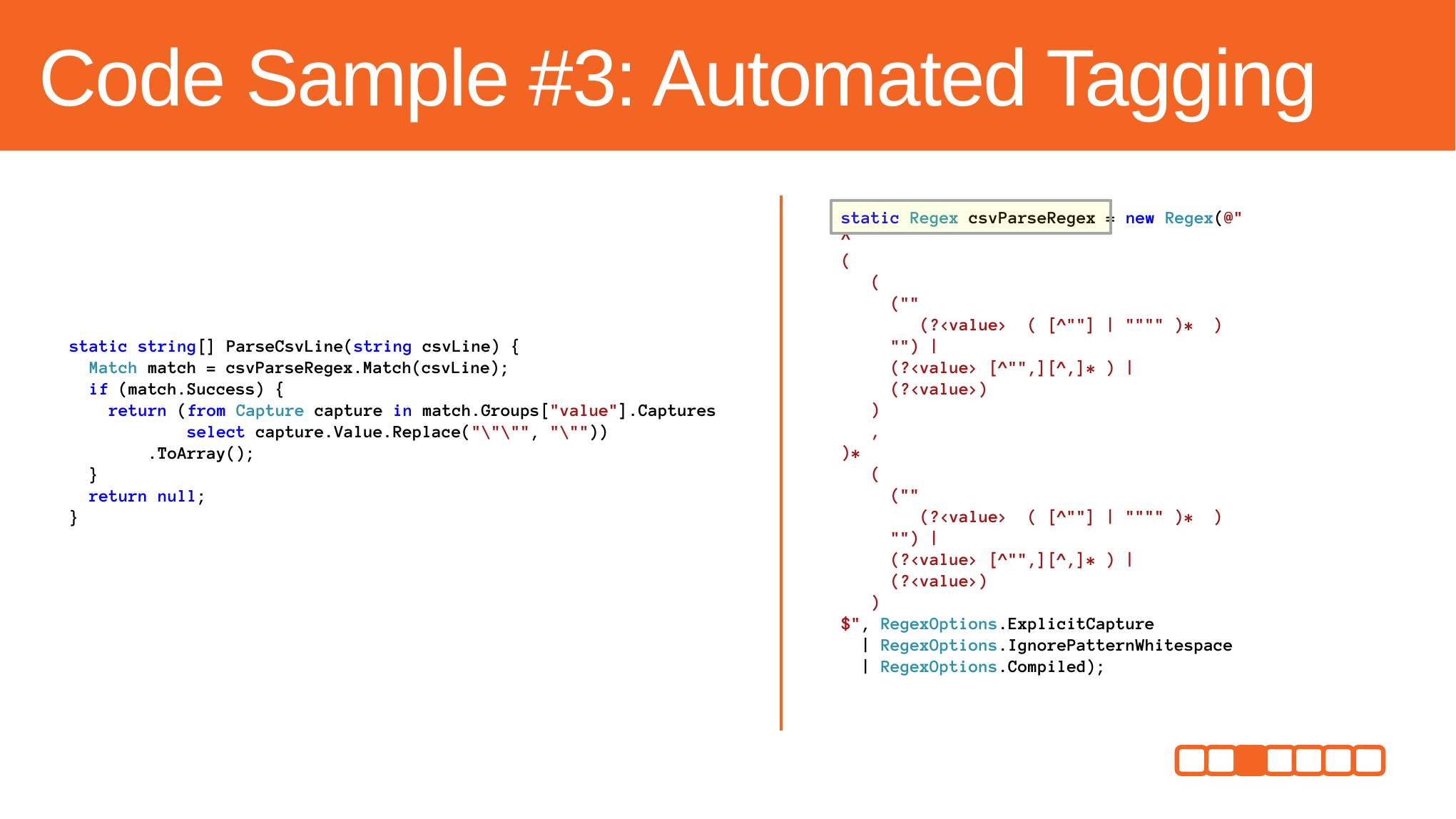

Code Sample #3: Automated Tagging

static Regex csvParseRegex;
static Regex csvParseRegex = new Regex(@"
^
(
   (
     (""
        (?<value>  ( [^""] | """" )*  )
     "") |
     (?<value> [^"",][^,]* ) |
     (?<value>)
   )
   ,
)*
   (
     (""
        (?<value>  ( [^""] | """" )*  )
     "") |
     (?<value> [^"",][^,]* ) |
     (?<value>)
   )
$", RegexOptions.ExplicitCapture
  | RegexOptions.IgnorePatternWhitespace
  | RegexOptions.Compiled);
static string[] ParseCsvLine(string csvLine) {
  Match match = csvParseRegex.Match(csvLine);
  if (match.Success) {
    return (from Capture capture in match.Groups["value"].Captures
            select capture.Value.Replace("\"\"", "\""))
        .ToArray();
  }
  return null;
}